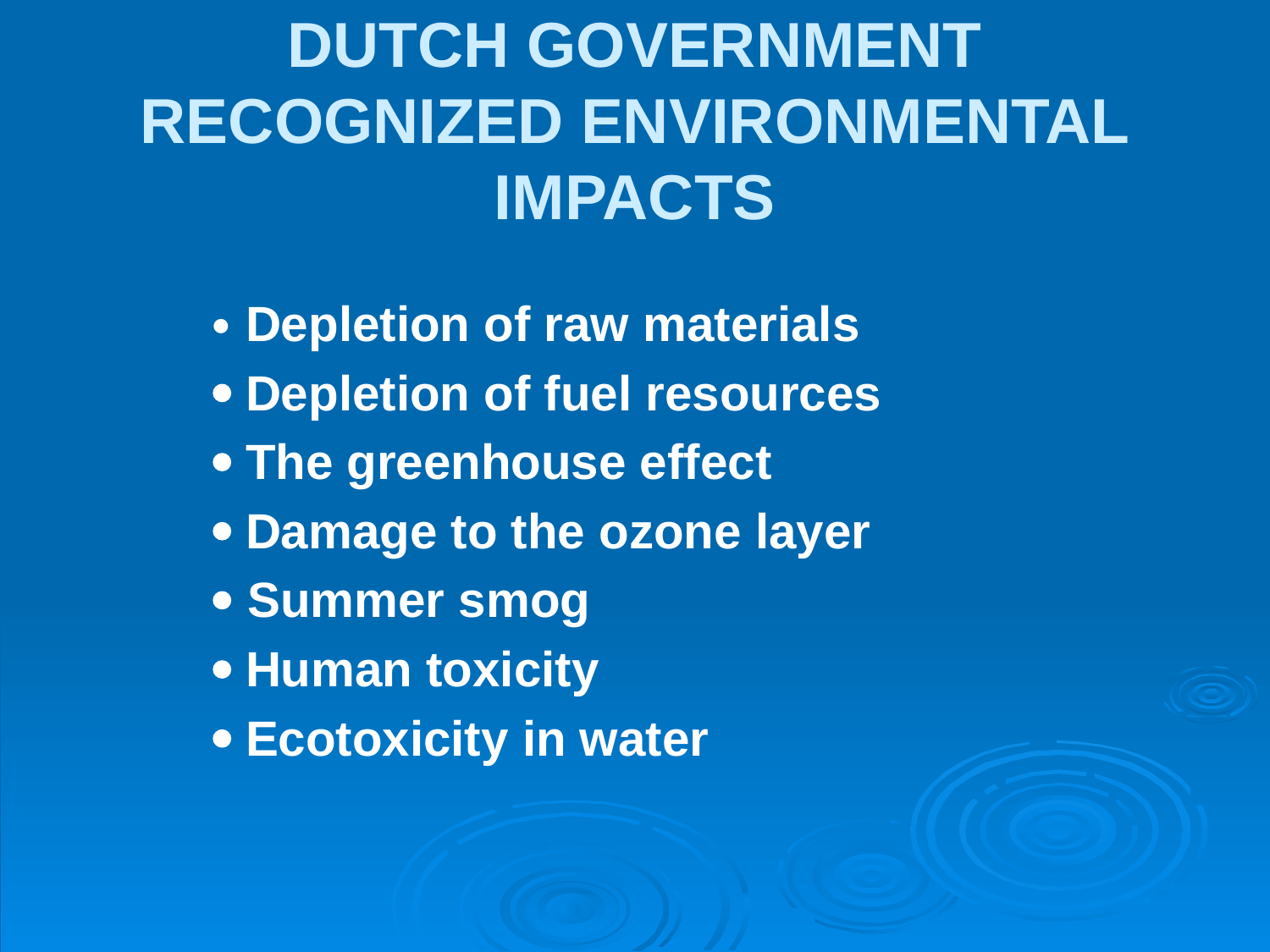

# DUTCH GOVERNMENT RECOGNIZED ENVIRONMENTAL IMPACTS
•	Depletion of raw materials
•	Depletion of fuel resources
•	The greenhouse effect
•	Damage to the ozone layer
• Summer smog
•	Human toxicity
•	Ecotoxicity in water